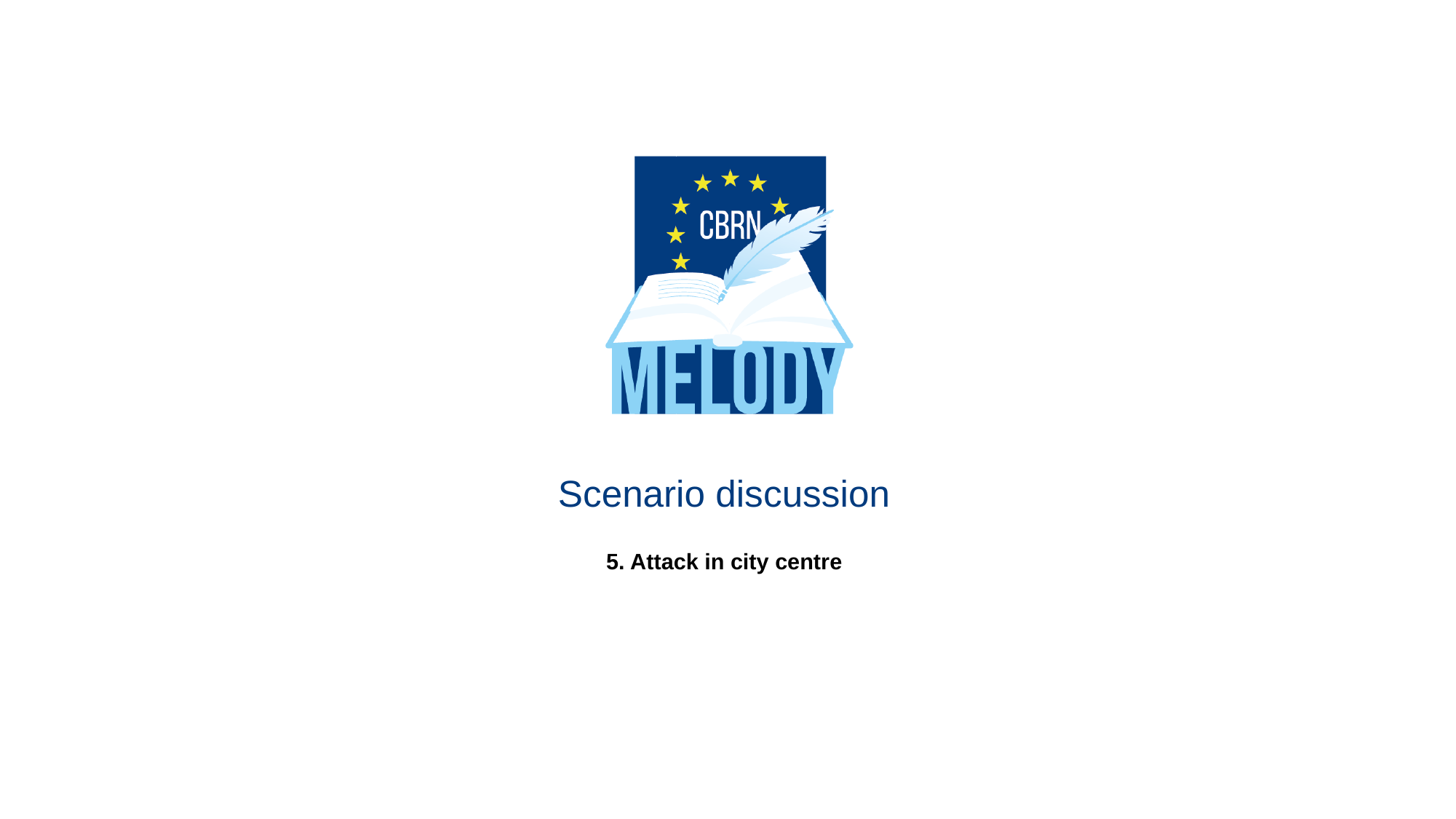

# Scenario discussion 5. Attack in city centre